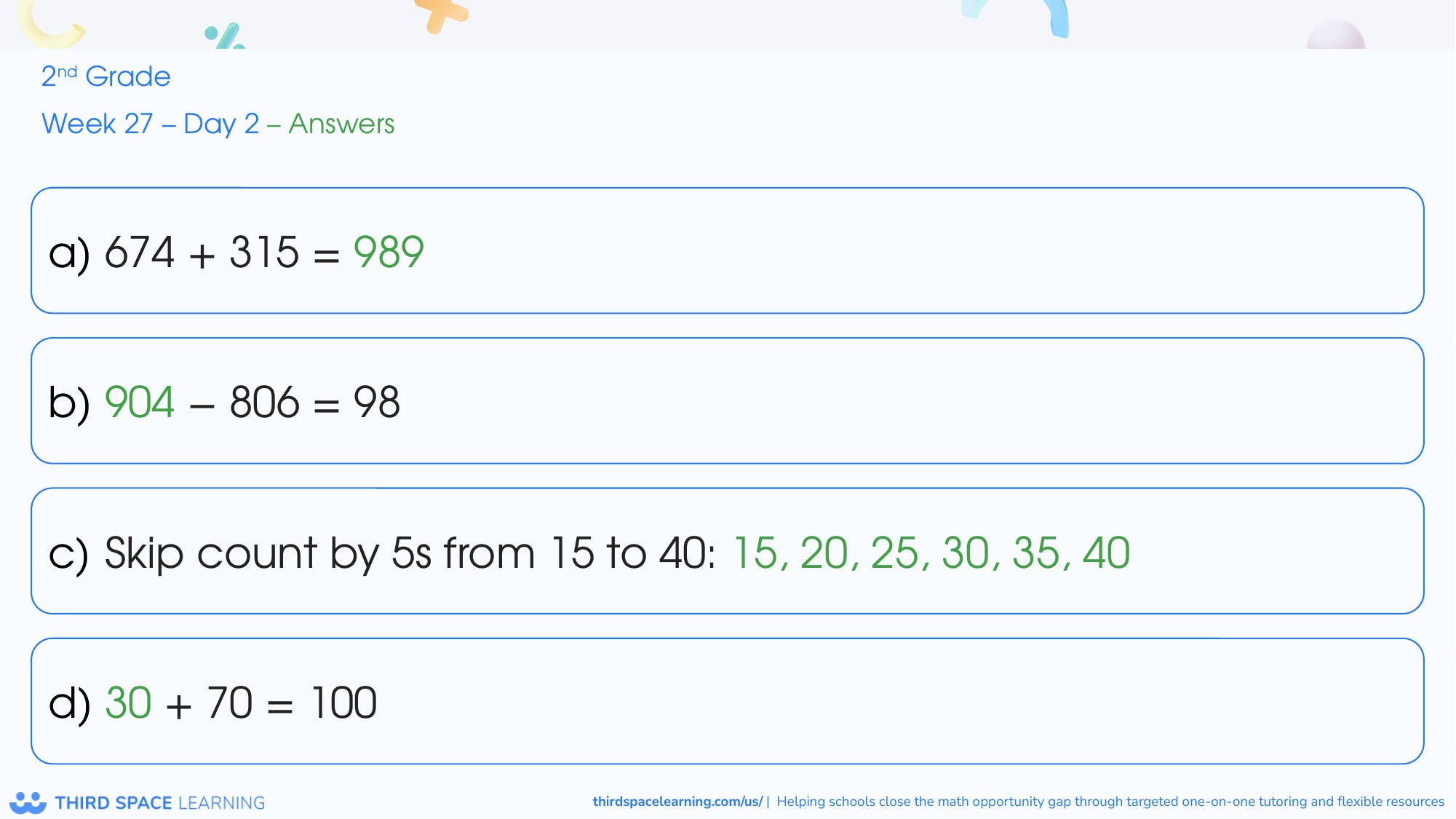

2nd Grade
Week 27 – Day 2 – Answers
674 + 315 = 989
904 − 806 = 98
Skip count by 5s from 15 to 40: 15, 20, 25, 30, 35, 40
30 + 70 = 100